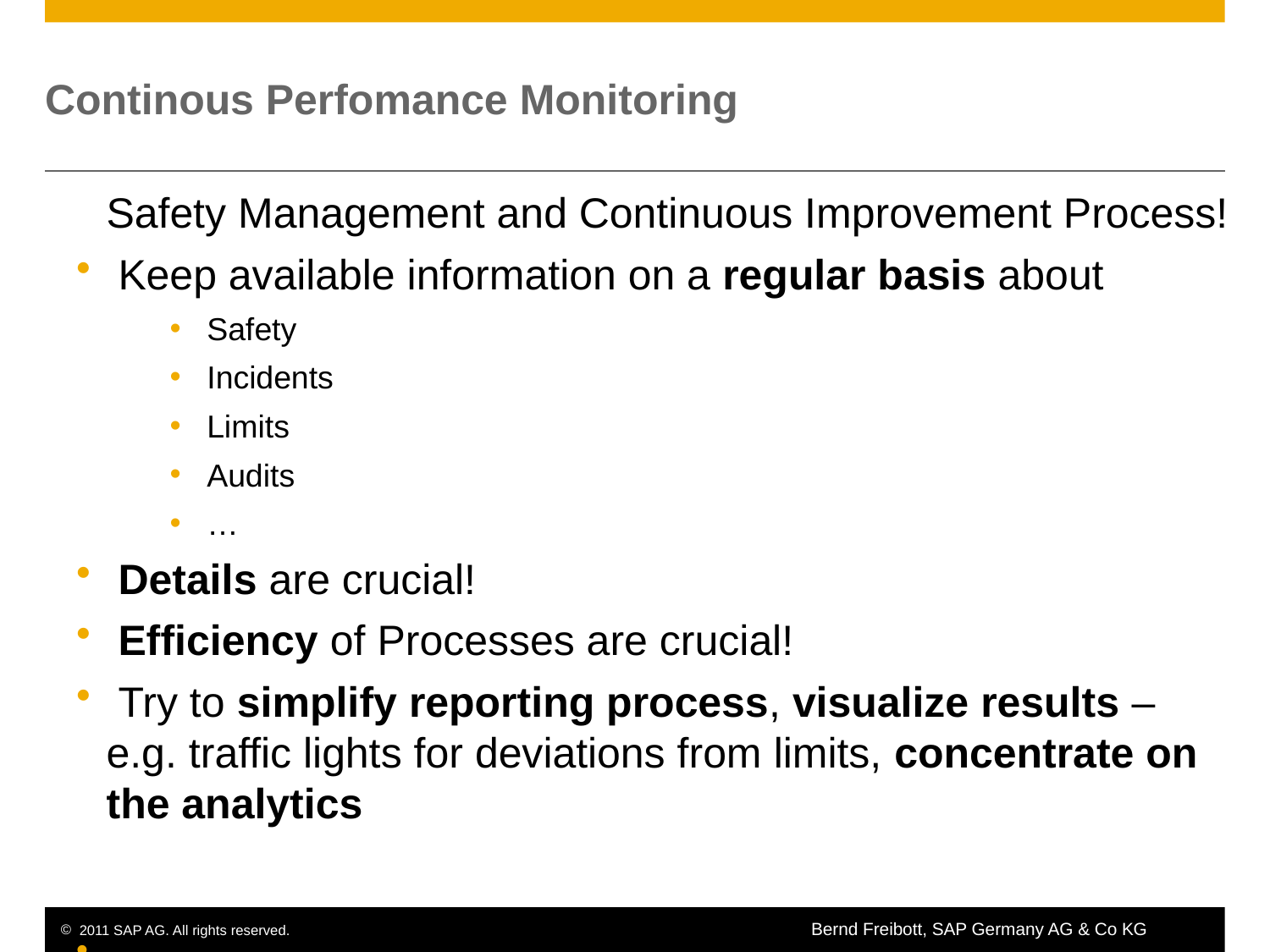

# Continous Perfomance Monitoring
Safety Management and Continuous Improvement Process!
 Keep available information on a regular basis about
Safety
Incidents
Limits
Audits
…
 Details are crucial!
 Efficiency of Processes are crucial!
 Try to simplify reporting process, visualize results – e.g. traffic lights for deviations from limits, concentrate on the analytics